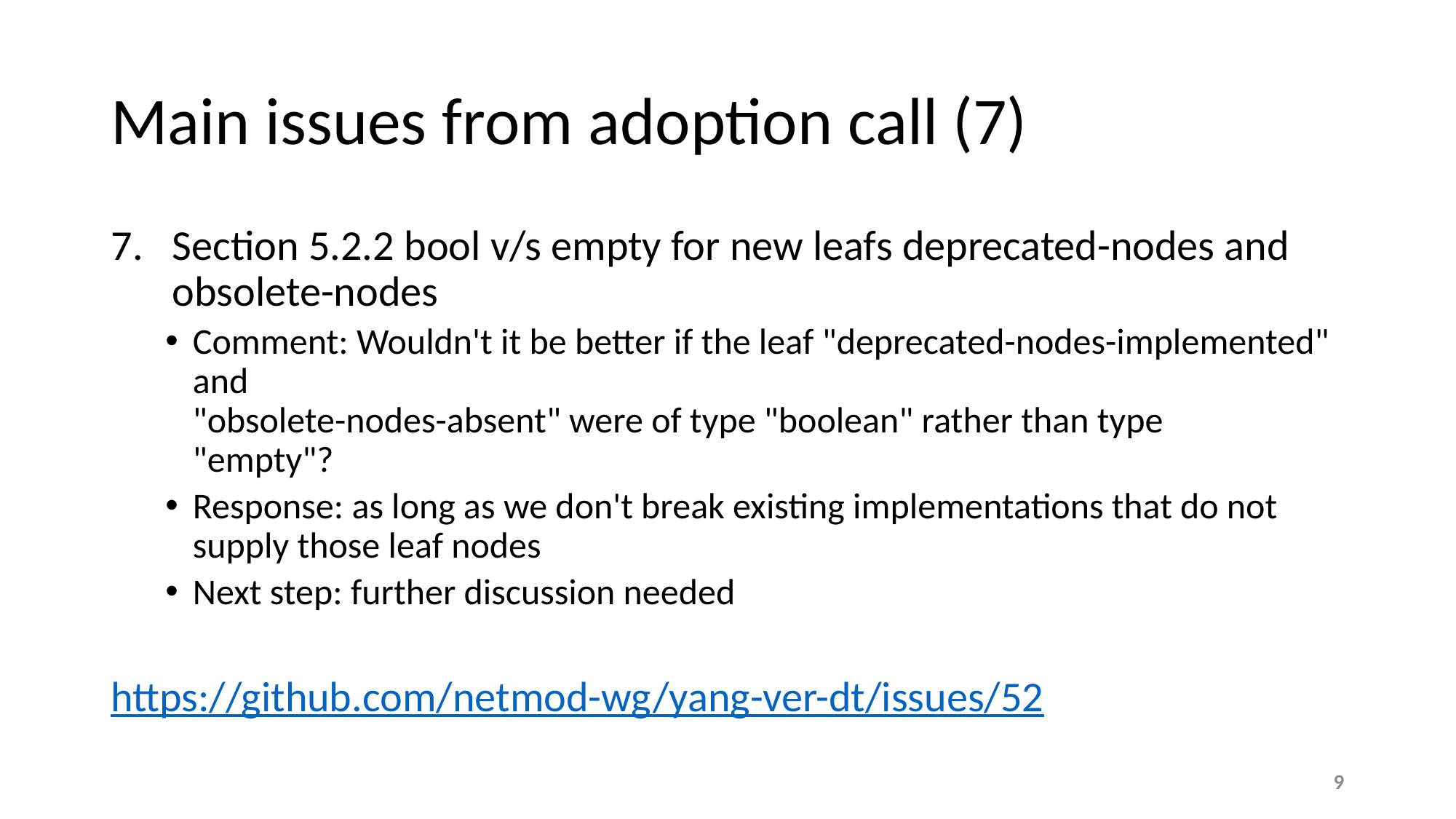

# Main issues from adoption call (7)
Section 5.2.2 bool v/s empty for new leafs deprecated-nodes and obsolete-nodes
Comment: Wouldn't it be better if the leaf "deprecated-nodes-implemented" and
"obsolete-nodes-absent" were of type "boolean" rather than type
"empty"?
Response: as long as we don't break existing implementations that do not supply those leaf nodes
Next step: further discussion needed

https://github.com/netmod-wg/yang-ver-dt/issues/52

9